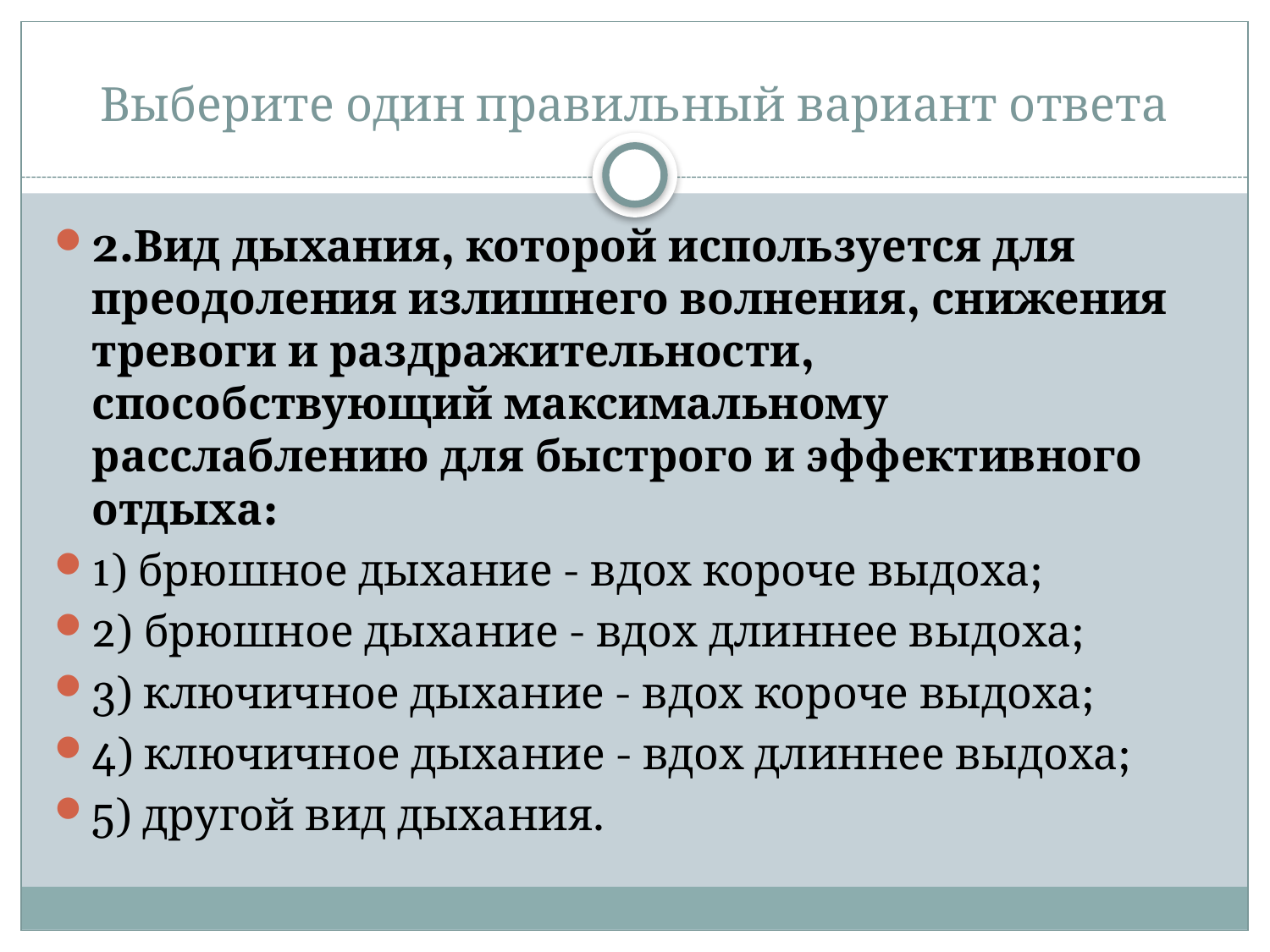

# Выберите один правильный вариант ответа
2.Вид дыхания, которой используется для преодоления излишнего волнения, снижения тревоги и раздражительности, способствующий максимальному расслаблению для быстрого и эффективного отдыха:
1) брюшное дыхание - вдох короче выдоха;
2) брюшное дыхание - вдох длиннее выдоха;
3) ключичное дыхание - вдох короче выдоха;
4) ключичное дыхание - вдох длиннее выдоха;
5) другой вид дыхания.